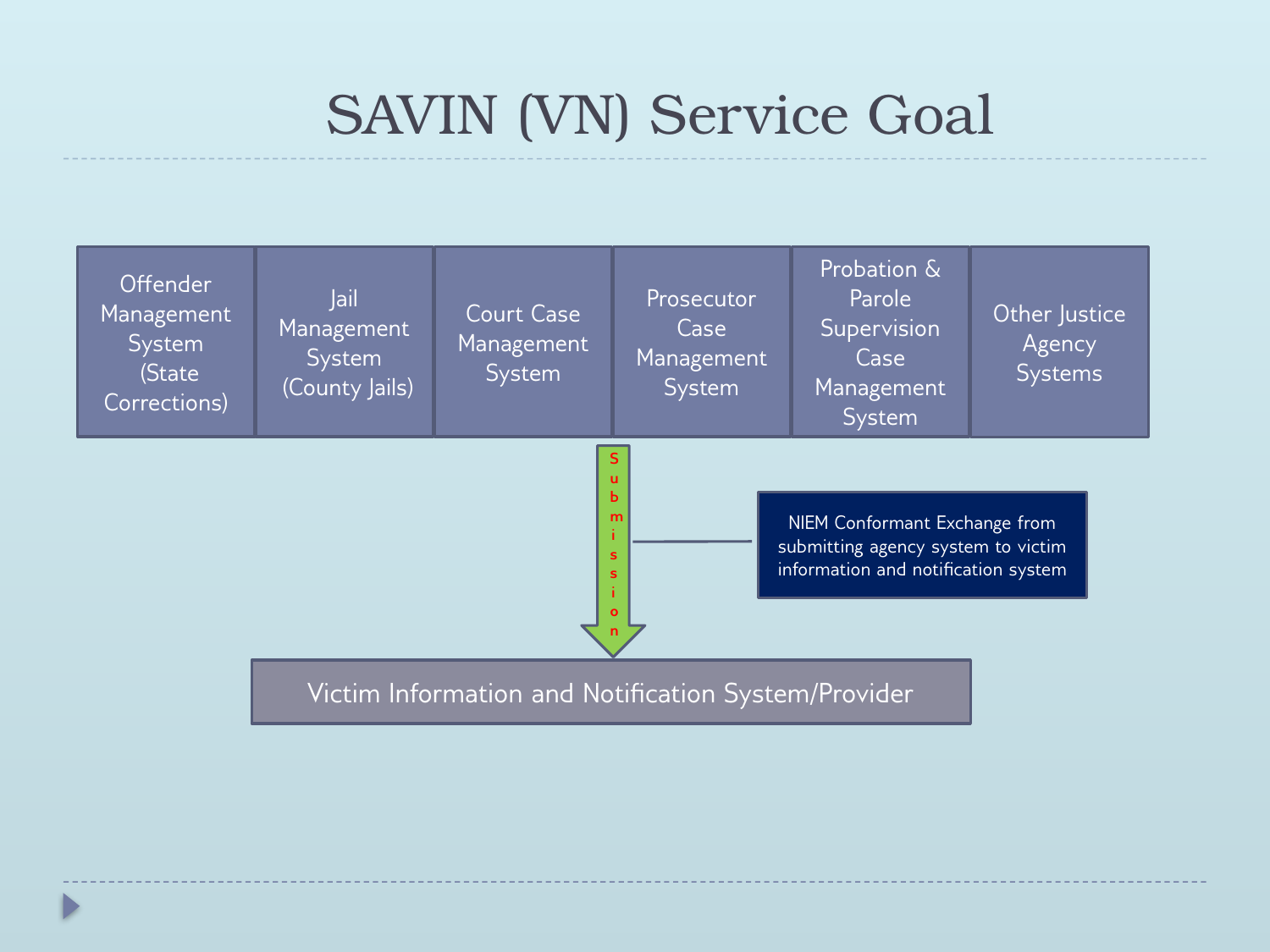

# SAVIN (VN) Service Goal
Court Case Management System
Probation & Parole Supervision Case Management System
Prosecutor Case Management System
Offender Management System
 (State Corrections)
Jail Management System
 (County Jails)
Other Justice Agency Systems
Submission
NIEM Conformant Exchange from submitting agency system to victim information and notification system
Victim Information and Notification System/Provider